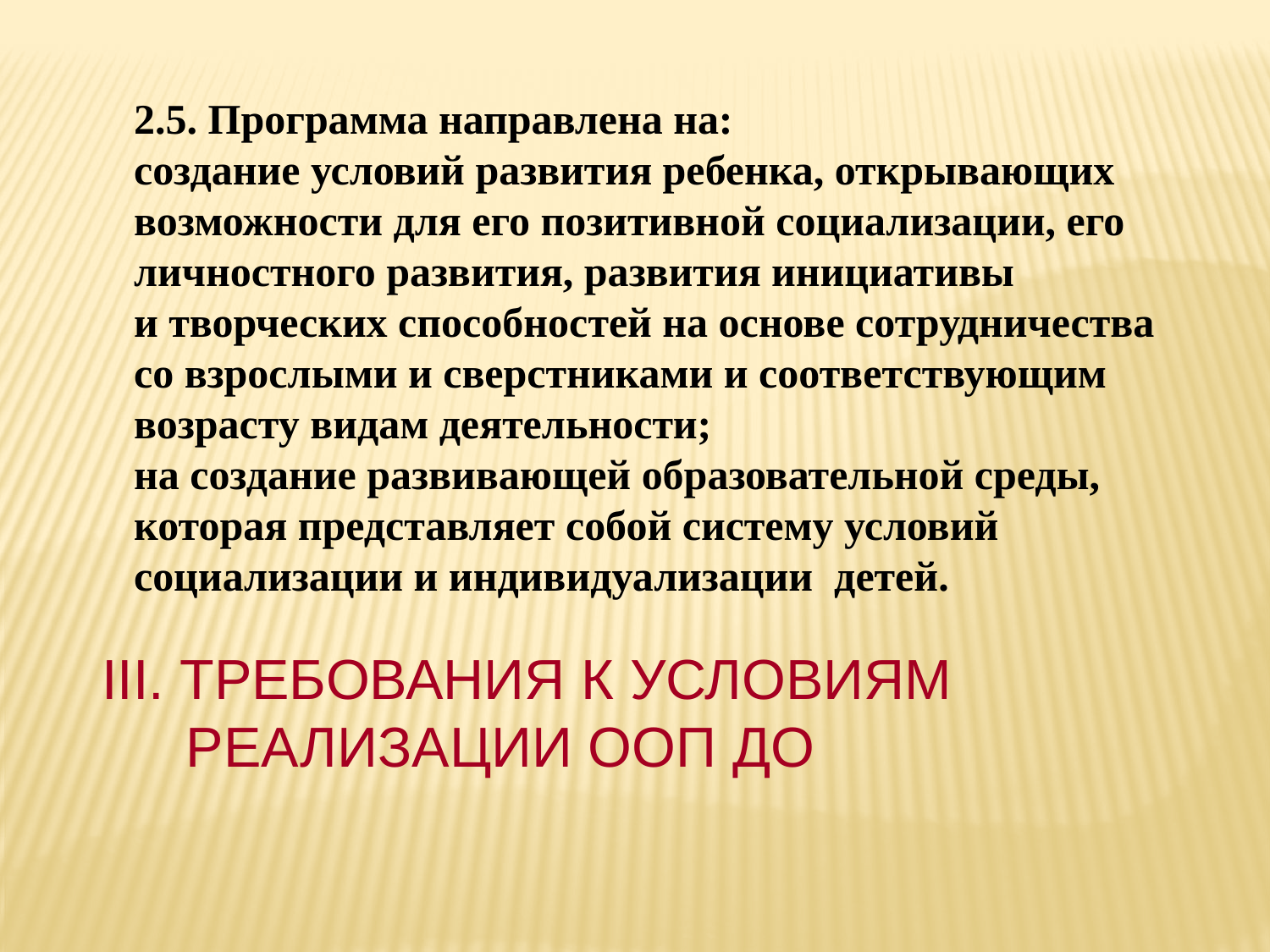

2.5. Программа направлена на:
создание условий развития ребенка, открывающих возможности для его позитивной социализации, его личностного развития, развития инициативы
и творческих способностей на основе сотрудничества со взрослыми и сверстниками и соответствующим возрасту видам деятельности;
на создание развивающей образовательной среды, которая представляет собой систему условий социализации и индивидуализации  детей.
III. ТРЕБОВАНИЯ К УСЛОВИЯМ
     РЕАЛИЗАЦИИ ООП ДО